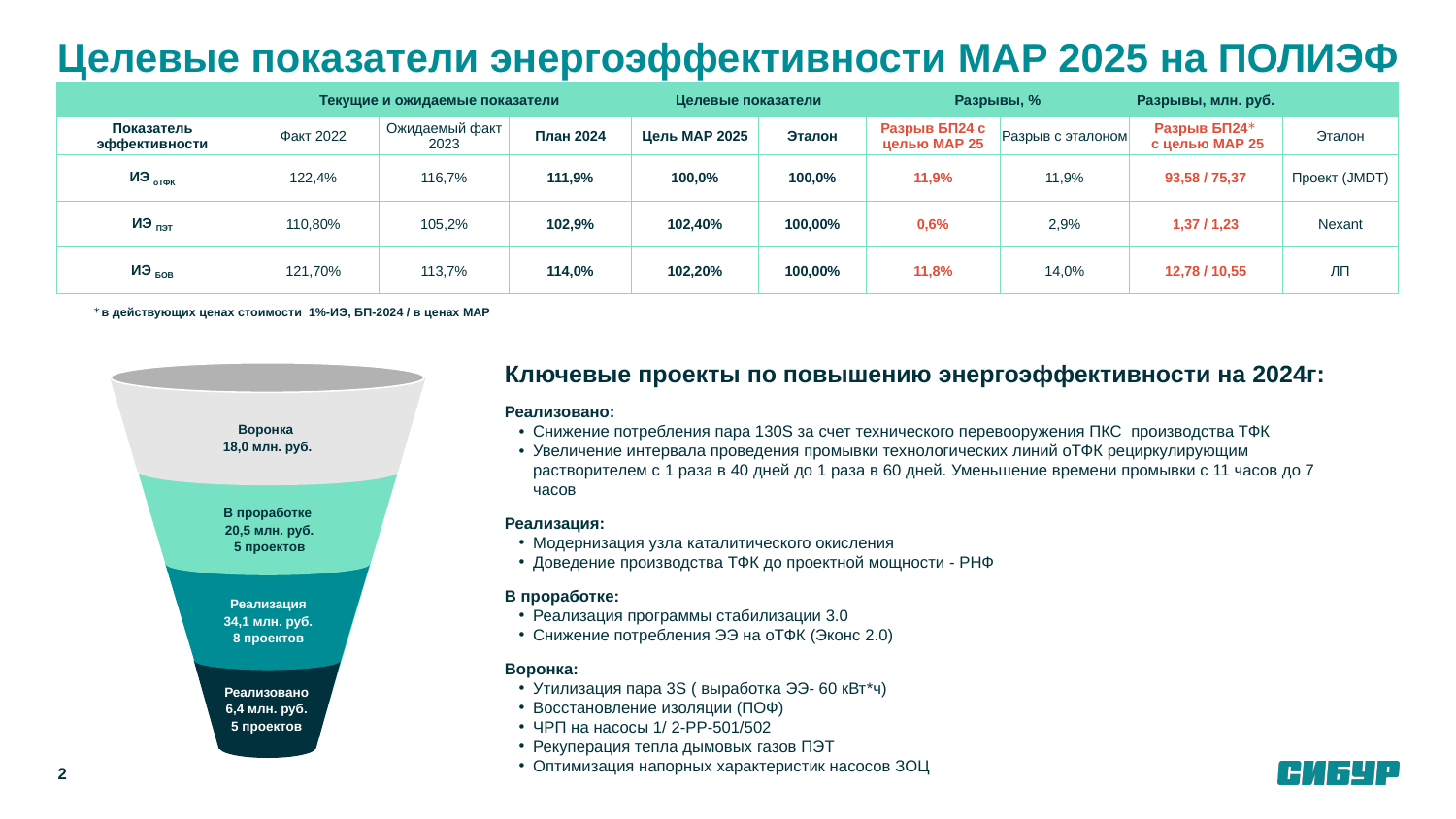

# Целевые показатели энергоэффективности MAP 2025 на ПОЛИЭФ
|  | Текущие и ожидаемые показатели |  |  | Целевые показатели |  | Разрывы, % |  | Разрывы, млн. руб. |  |
| --- | --- | --- | --- | --- | --- | --- | --- | --- | --- |
| Показатель эффективности | Факт 2022 | Ожидаемый факт 2023 | План 2024 | Цель МАР 2025 | Эталон | Разрыв БП24 с целью МАР 25 | Разрыв с эталоном | Разрыв БП24\* с целью МАР 25 | Эталон |
| ИЭ оТФК | 122,4% | 116,7% | 111,9% | 100,0% | 100,0% | 11,9% | 11,9% | 93,58 / 75,37 | Проект (JMDT) |
| ИЭ ПЭТ | 110,80% | 105,2% | 102,9% | 102,40% | 100,00% | 0,6% | 2,9% | 1,37 / 1,23 | Nexant |
| ИЭ БОВ | 121,70% | 113,7% | 114,0% | 102,20% | 100,00% | 11,8% | 14,0% | 12,78 / 10,55 | ЛП |
 *в действующих ценах стоимости  1%-ИЭ, БП-2024 / в ценах МАР
Ключевые проекты по повышению энергоэффективности на 2024г:

Реализовано:
Снижение потребления пара 130S за счет технического перевооружения ПКС  производства ТФК
Увеличение интервала проведения промывки технологических линий оТФК рециркулирующим растворителем с 1 раза в 40 дней до 1 раза в 60 дней. Уменьшение времени промывки с 11 часов до 7 часов

Реализация:
Модернизация узла каталитического окисления
Доведение производства ТФК до проектной мощности - РНФ

В проработке:
Реализация программы стабилизации 3.0
Снижение потребления ЭЭ на оТФК (Эконс 2.0)

Воронка:
Утилизация пара 3S ( выработка ЭЭ- 60 кВт*ч)
Восстановление изоляции (ПОФ)
ЧРП на насосы 1/ 2-РР-501/502
Рекуперация тепла дымовых газов ПЭТ
Оптимизация напорных характеристик насосов ЗОЦ

Воронка
18,0 млн. руб.
В проработке
20,5 млн. руб.
5 проектов
 Реализация
34,1 млн. руб.
8 проектов
 Реализовано
6,4 млн. руб.
5 проектов
2